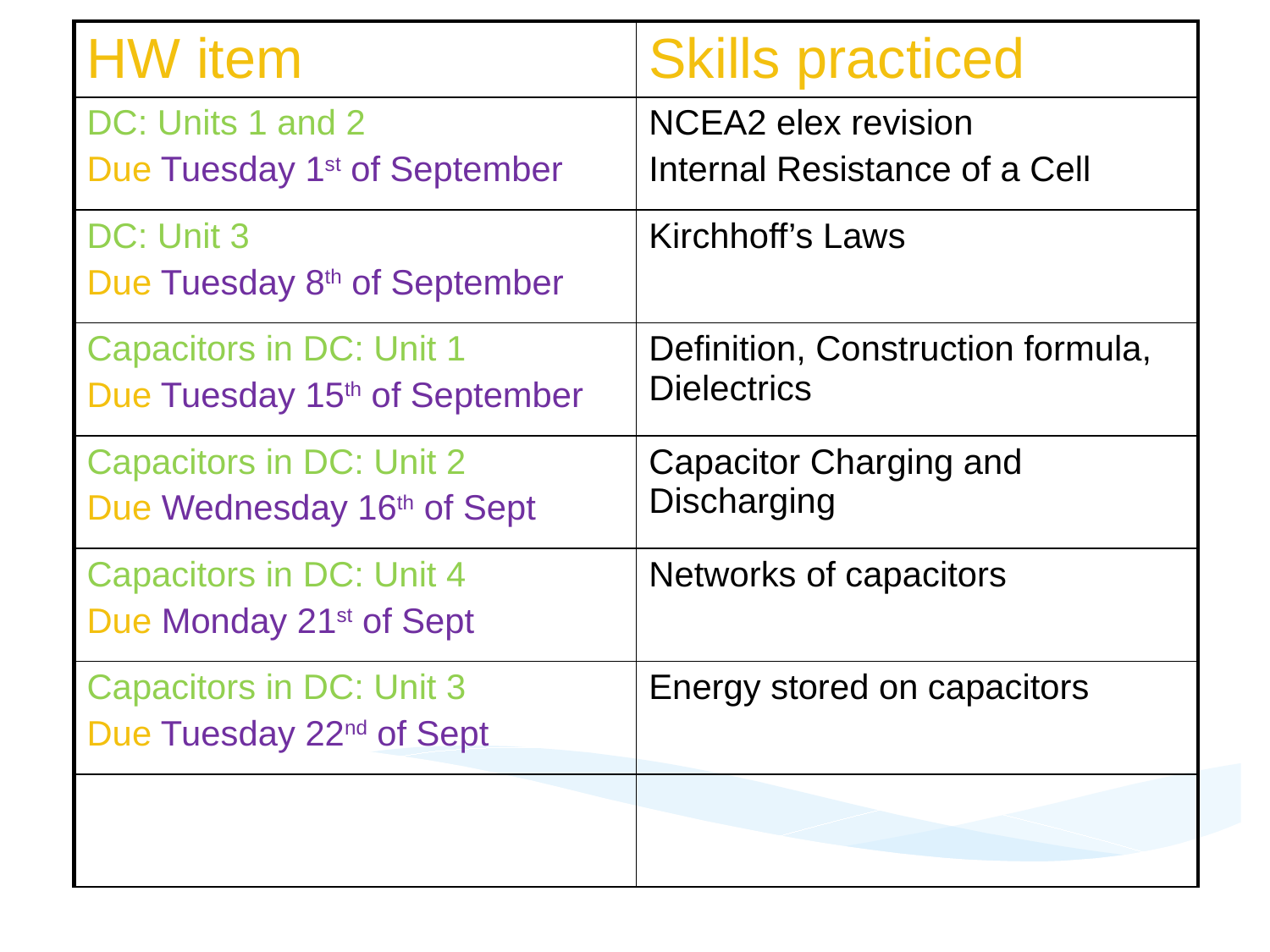

| HW item | Skills practiced |
| --- | --- |
| DC: Units 1 and 2 Due Tuesday 1st of September | NCEA2 elex revision Internal Resistance of a Cell |
| DC: Unit 3 Due Tuesday 8th of September | Kirchhoff’s Laws |
| Capacitors in DC: Unit 1 Due Tuesday 15th of September | Definition, Construction formula, Dielectrics |
| Capacitors in DC: Unit 2 Due Wednesday 16th of Sept | Capacitor Charging and Discharging |
| Capacitors in DC: Unit 4 Due Monday 21st of Sept | Networks of capacitors |
| Capacitors in DC: Unit 3 Due Tuesday 22nd of Sept | Energy stored on capacitors |
|  |  |